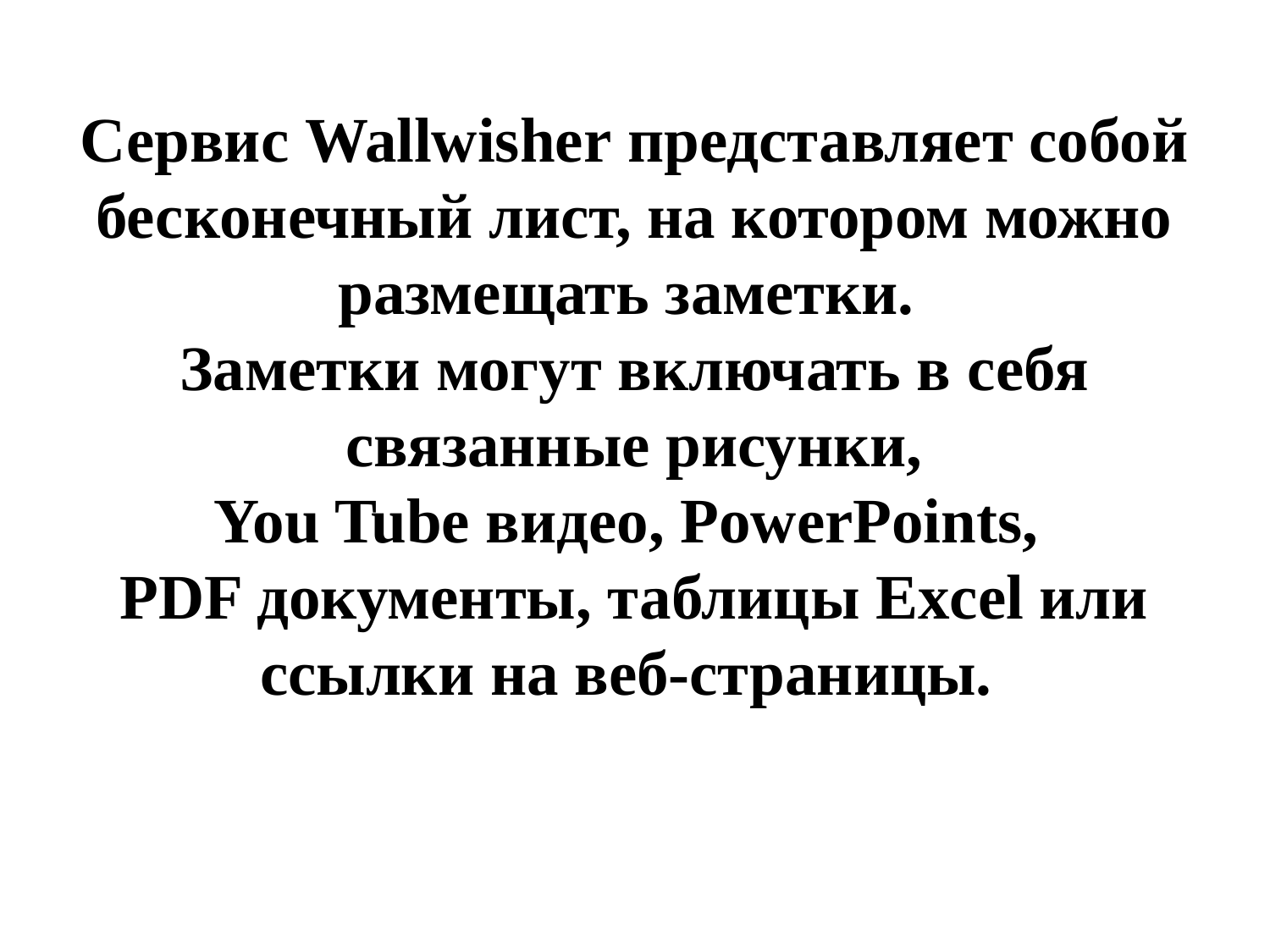

Сервис Wallwisher представляет собой бесконечный лист, на котором можно размещать заметки.
Заметки могут включать в себя связанные рисунки,
You Tube видео, PowerPoints,
PDF документы, таблицы Excel или ссылки на веб-страницы.